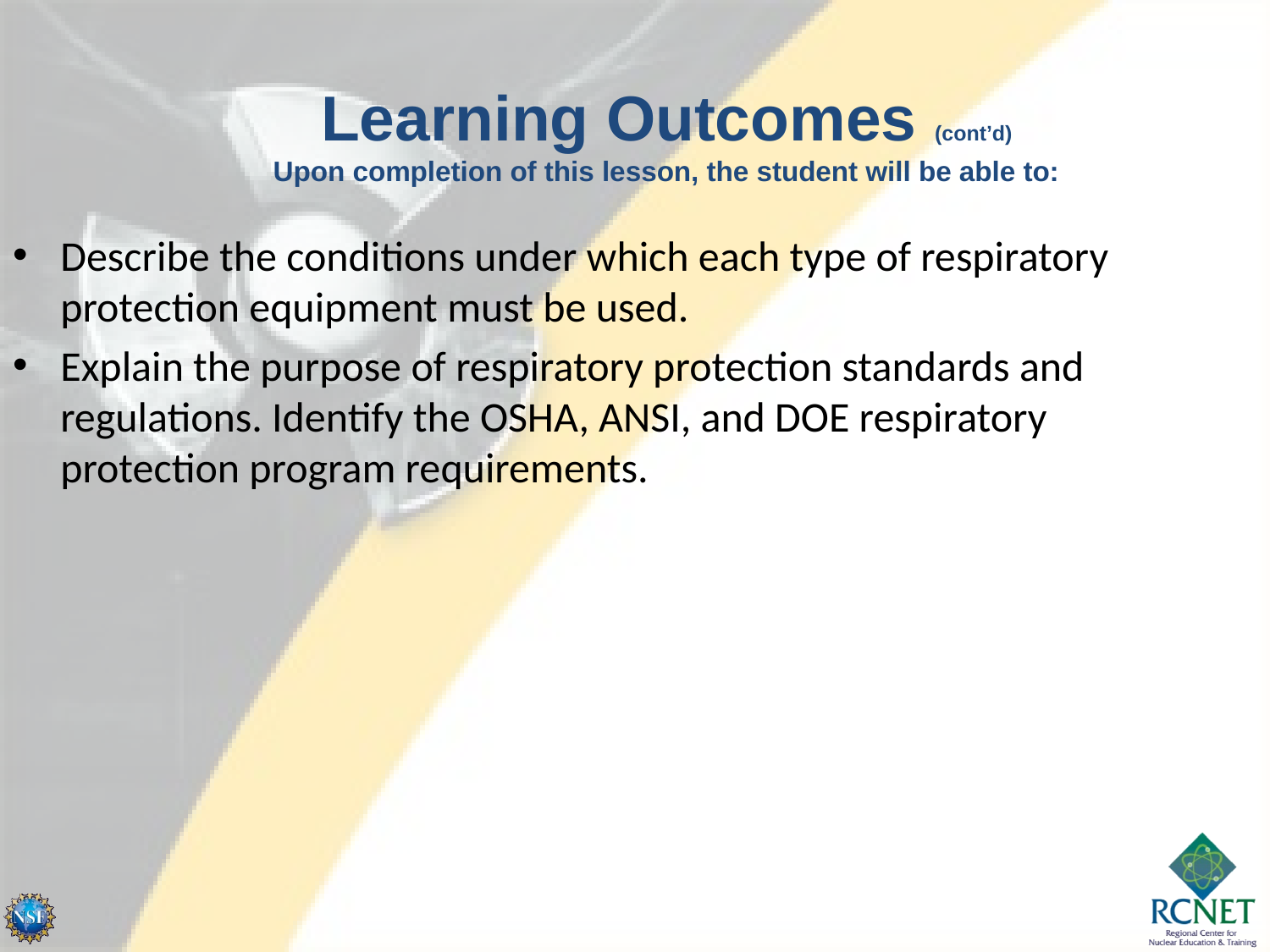

Learning Outcomes (cont’d)
Upon completion of this lesson, the student will be able to:
Describe the conditions under which each type of respiratory protection equipment must be used.
Explain the purpose of respiratory protection standards and regulations. Identify the OSHA, ANSI, and DOE respiratory protection program requirements.